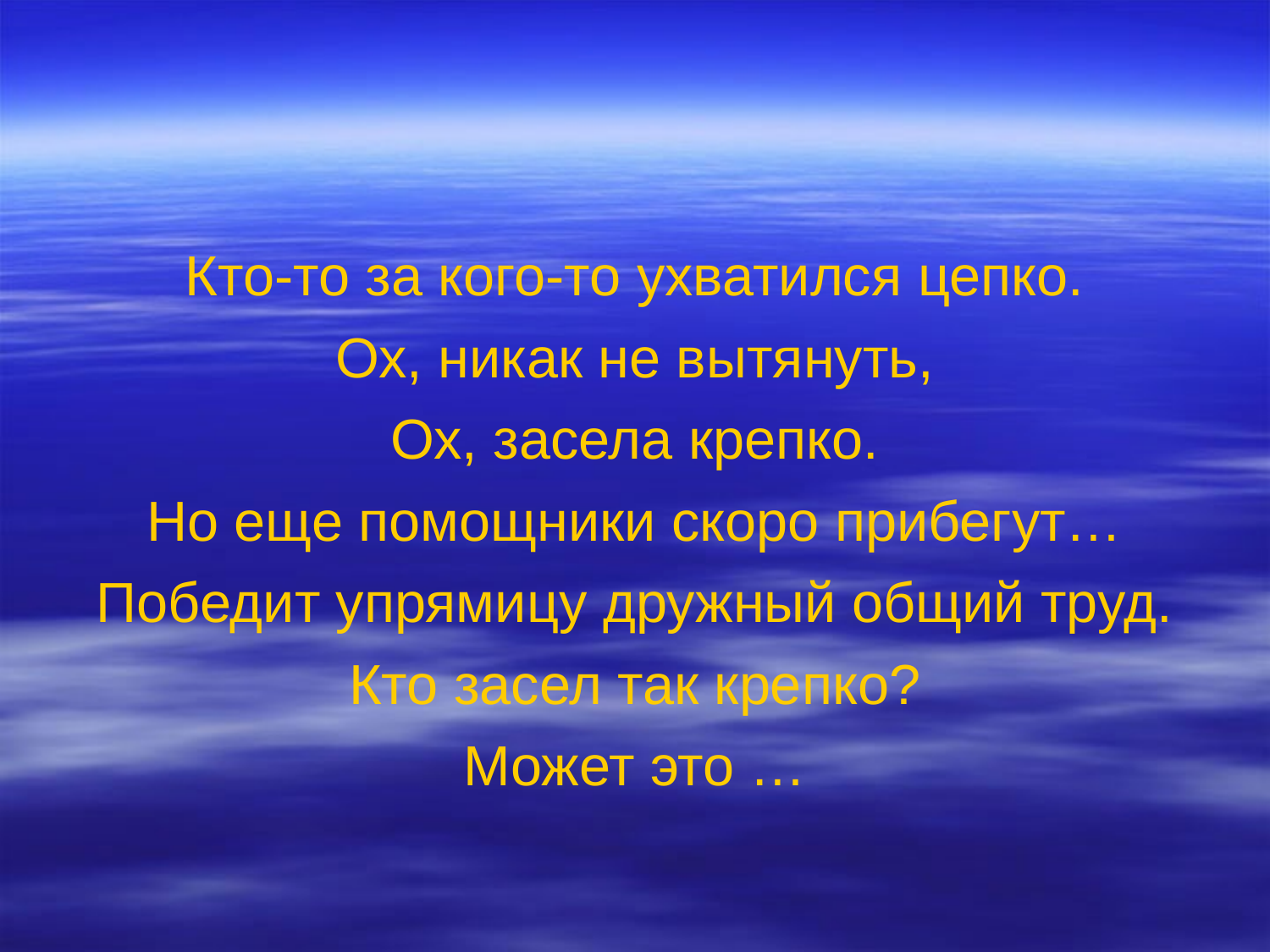

Кто-то за кого-то ухватился цепко.
Ох, никак не вытянуть,
Ох, засела крепко.
Но еще помощники скоро прибегут…
Победит упрямицу дружный общий труд.
Кто засел так крепко?
Может это …